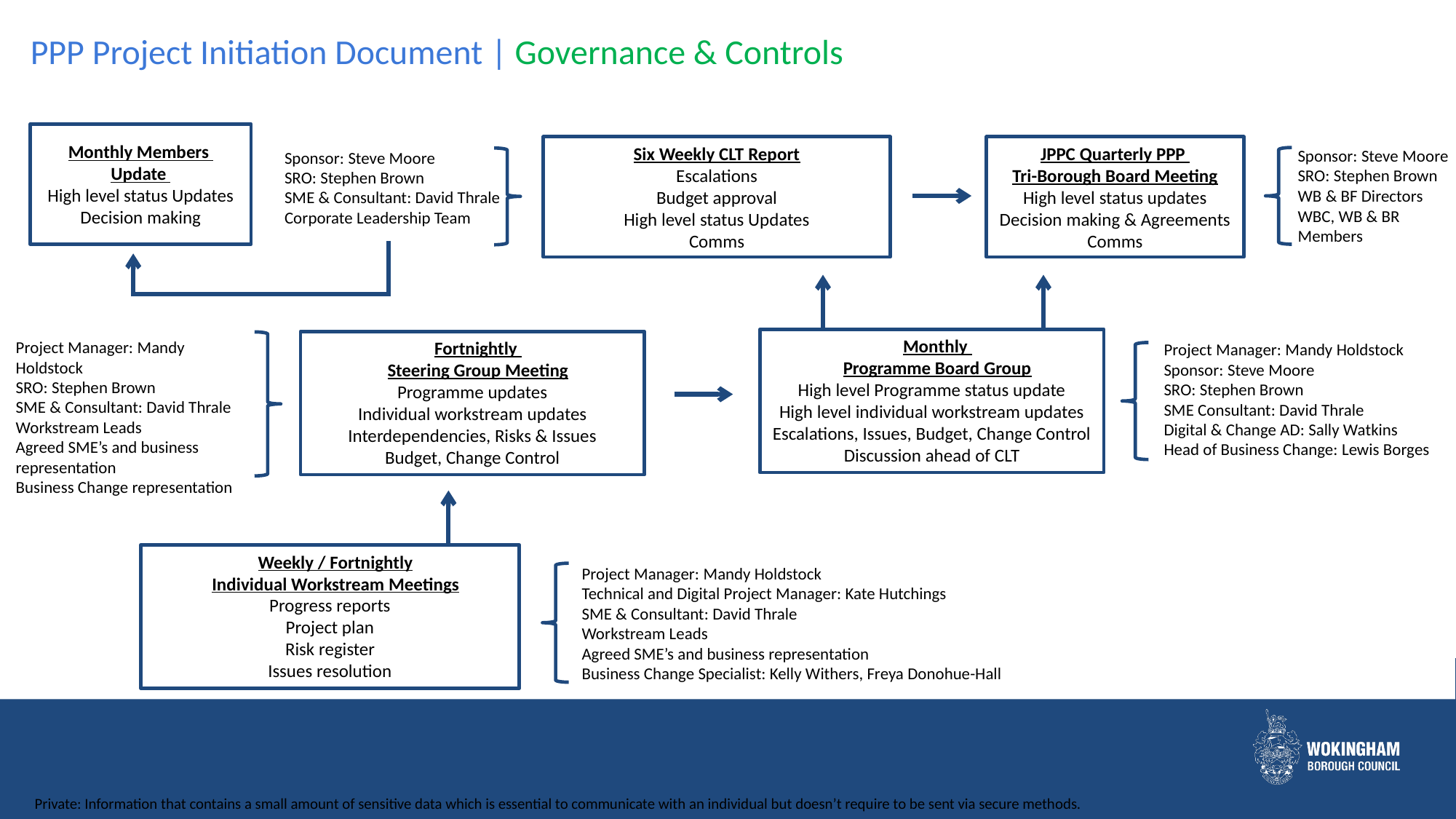

PPP Project Initiation Document | Governance & Controls
Monthly Members
Update
High level status Updates
Decision making
Six Weekly CLT Report
Escalations
Budget approval
High level status Updates
Comms
JPPC Quarterly PPP
Tri-Borough Board Meeting
High level status updates
Decision making & Agreements
Comms
Sponsor: Steve Moore
SRO: Stephen Brown
WB & BF Directors
WBC, WB & BR Members
Sponsor: Steve Moore
SRO: Stephen Brown
SME & Consultant: David Thrale
Corporate Leadership Team

Monthly
Programme Board Group
High level Programme status update
High level individual workstream updates
Escalations, Issues, Budget, Change Control
Discussion ahead of CLT
Project Manager: Mandy Holdstock
SRO: Stephen Brown
SME & Consultant: David Thrale
Workstream Leads
Agreed SME’s and business representation
Business Change representation
Fortnightly
Steering Group Meeting
Programme updates
Individual workstream updates Interdependencies, Risks & Issues
Budget, Change Control

Project Manager: Mandy Holdstock Sponsor: Steve Moore
SRO: Stephen Brown
SME Consultant: David Thrale
Digital & Change AD: Sally Watkins
Head of Business Change: Lewis Borges

Weekly / Fortnightly
Individual Workstream Meetings
Progress reports
Project plan
Risk register
Issues resolution
Project Manager: Mandy Holdstock
Technical and Digital Project Manager: Kate Hutchings
SME & Consultant: David Thrale
Workstream Leads
Agreed SME’s and business representation
Business Change Specialist: Kelly Withers, Freya Donohue-Hall